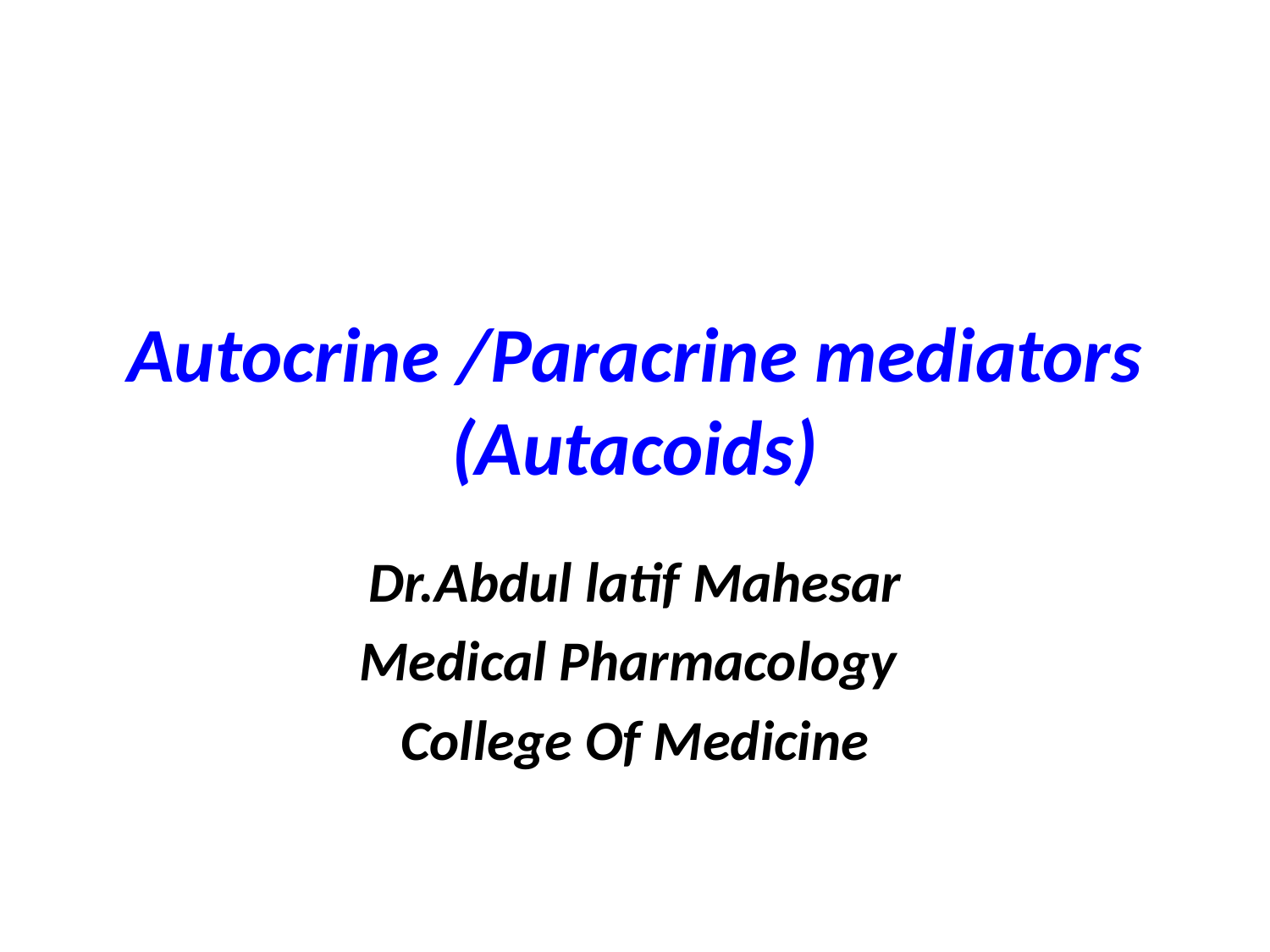

# Autocrine /Paracrine mediators (Autacoids)
Dr.Abdul latif Mahesar
Medical Pharmacology
College Of Medicine